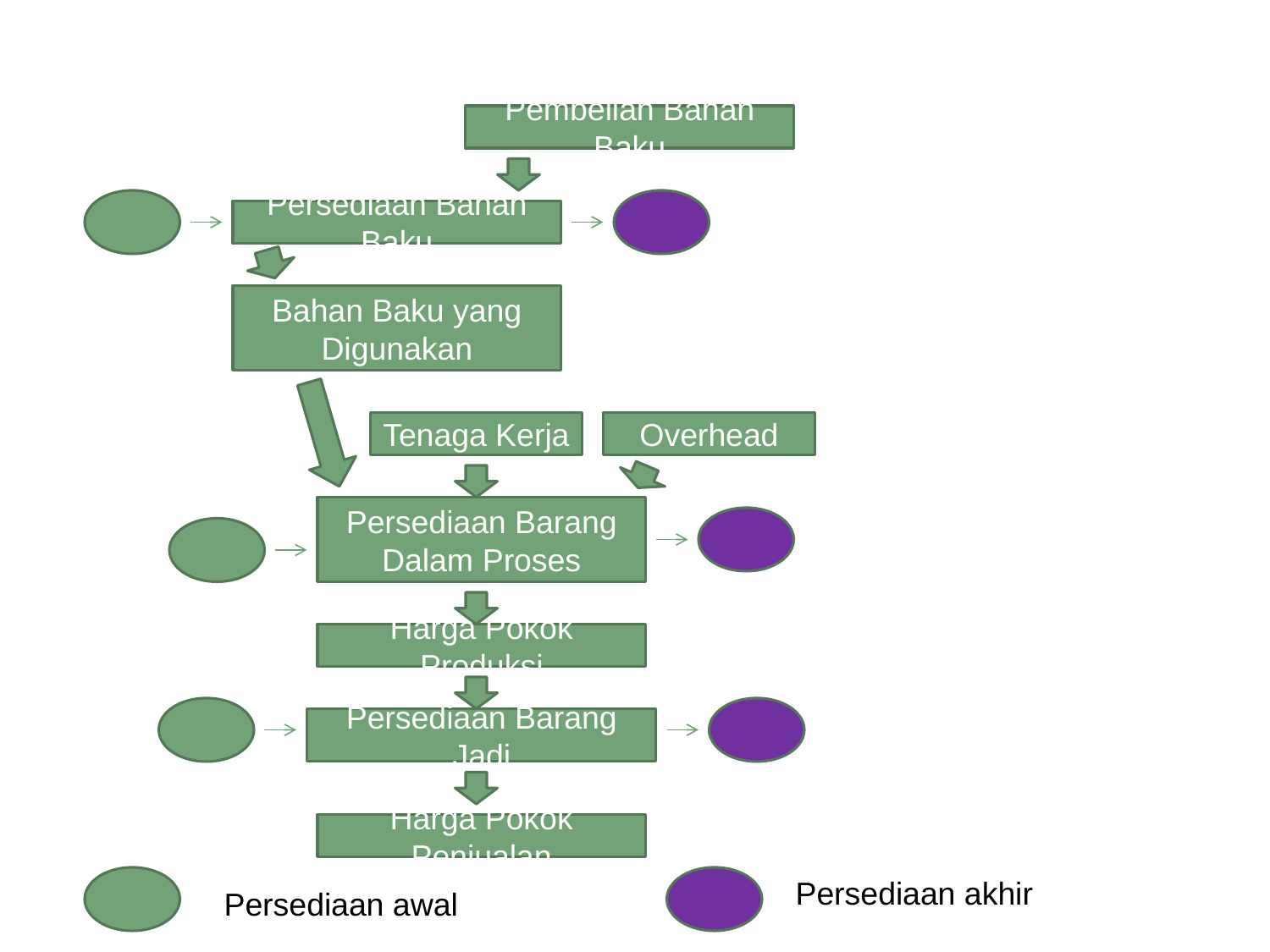

Pembelian Bahan Baku

Persediaan Bahan Baku

Bahan Baku yang Digunakan

Tenaga Kerja
Overhead

Persediaan Barang Dalam Proses

Harga Pokok Produksi

Persediaan Barang Jadi

Harga Pokok Penjualan

Persediaan akhir
Persediaan awal